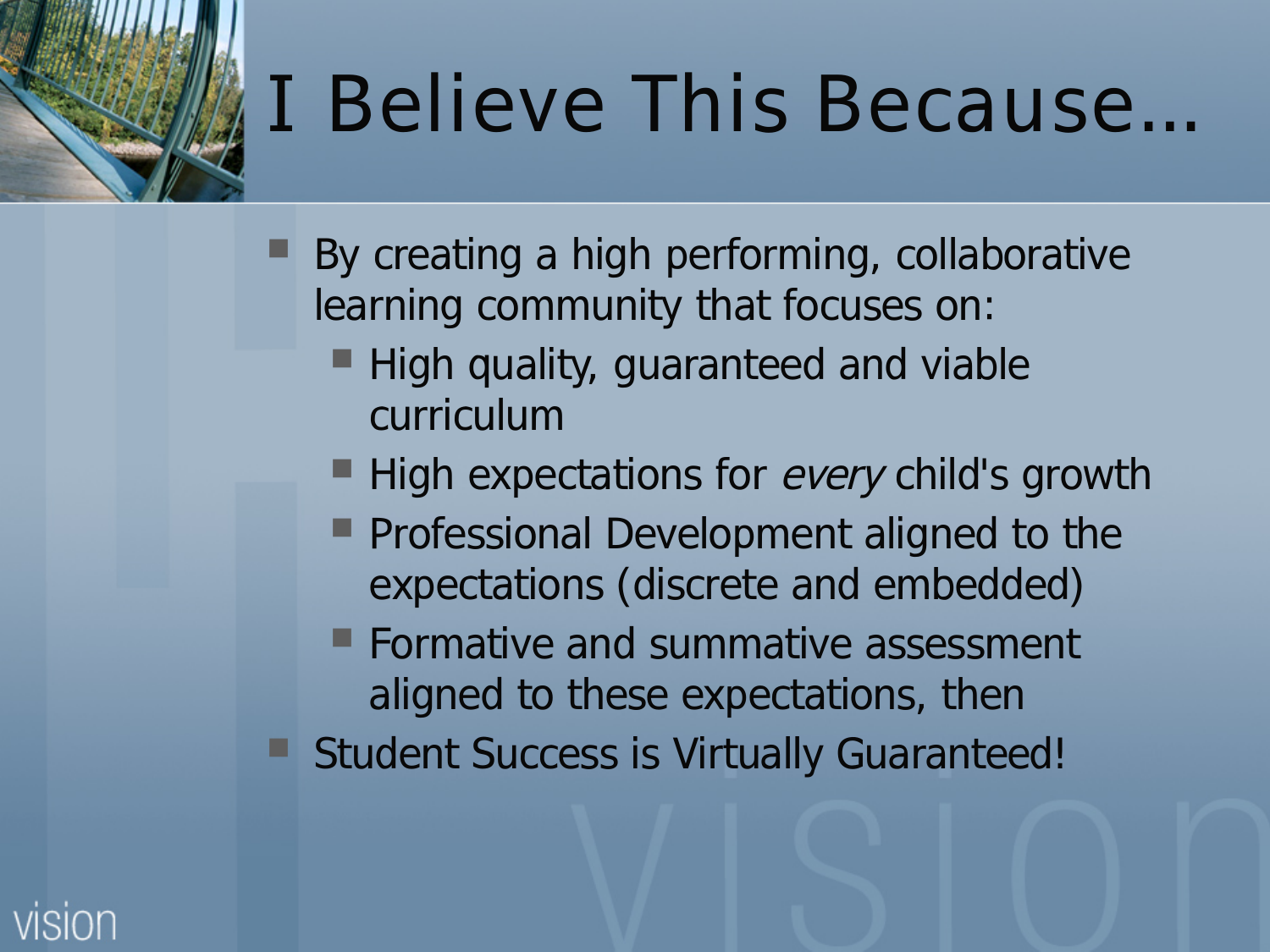

# I Believe This Because…
By creating a high performing, collaborative learning community that focuses on:
High quality, guaranteed and viable curriculum
High expectations for every child's growth
Professional Development aligned to the expectations (discrete and embedded)
Formative and summative assessment aligned to these expectations, then
Student Success is Virtually Guaranteed!